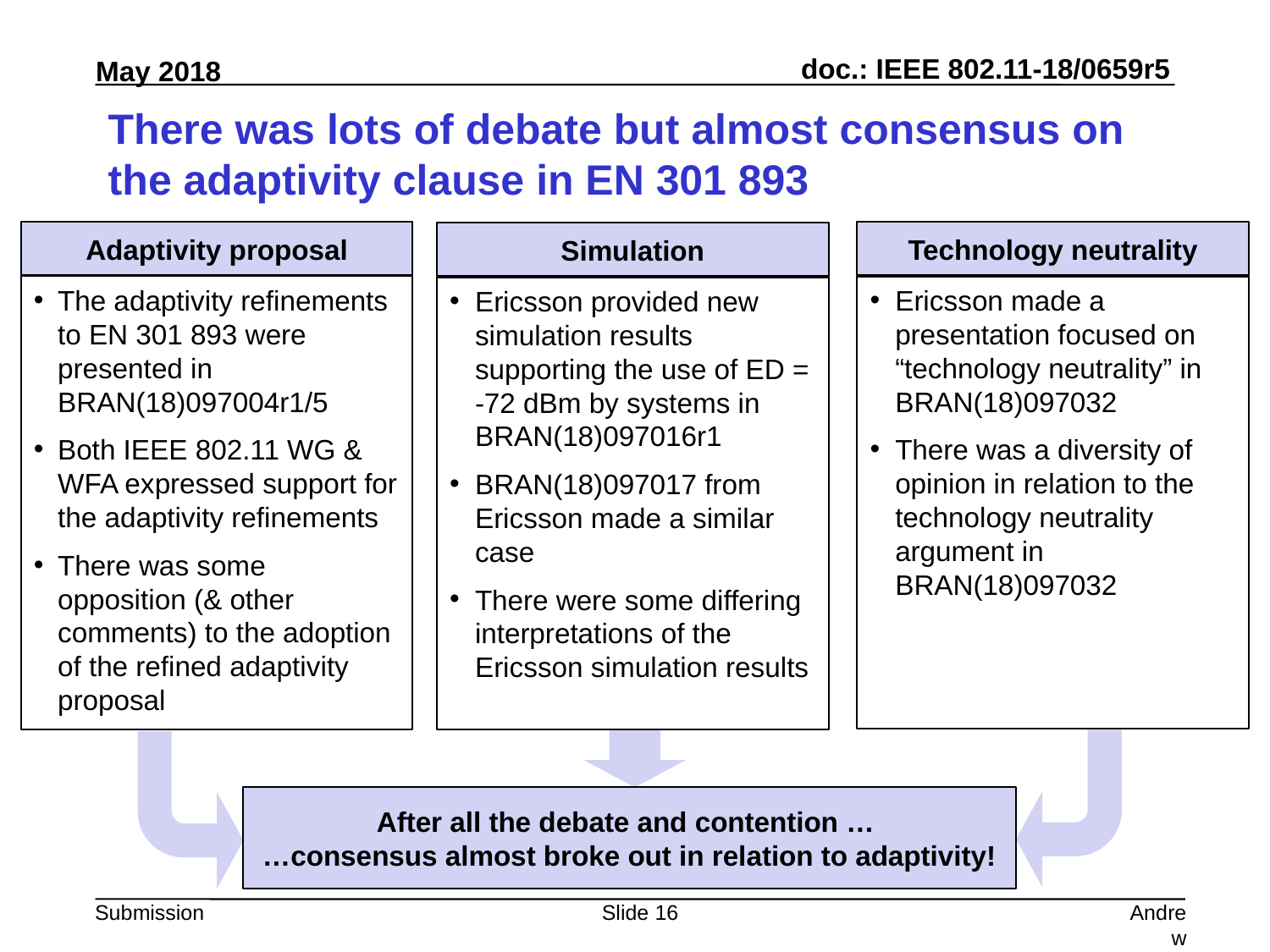

# There was lots of debate but almost consensus on the adaptivity clause in EN 301 893
Adaptivity proposal
Technology neutrality
Simulation
The adaptivity refinements to EN 301 893 were presented in BRAN(18)097004r1/5
Both IEEE 802.11 WG & WFA expressed support for the adaptivity refinements
There was some opposition (& other comments) to the adoption of the refined adaptivity proposal
Ericsson made a presentation focused on “technology neutrality” in BRAN(18)097032
There was a diversity of opinion in relation to the technology neutrality argument in BRAN(18)097032
Ericsson provided new simulation results supporting the use of ED = -72 dBm by systems in BRAN(18)097016r1
BRAN(18)097017 from Ericsson made a similar case
There were some differing interpretations of the Ericsson simulation results

After all the debate and contention …
…consensus almost broke out in relation to adaptivity!
Slide 16
Andrew Myles, Cisco